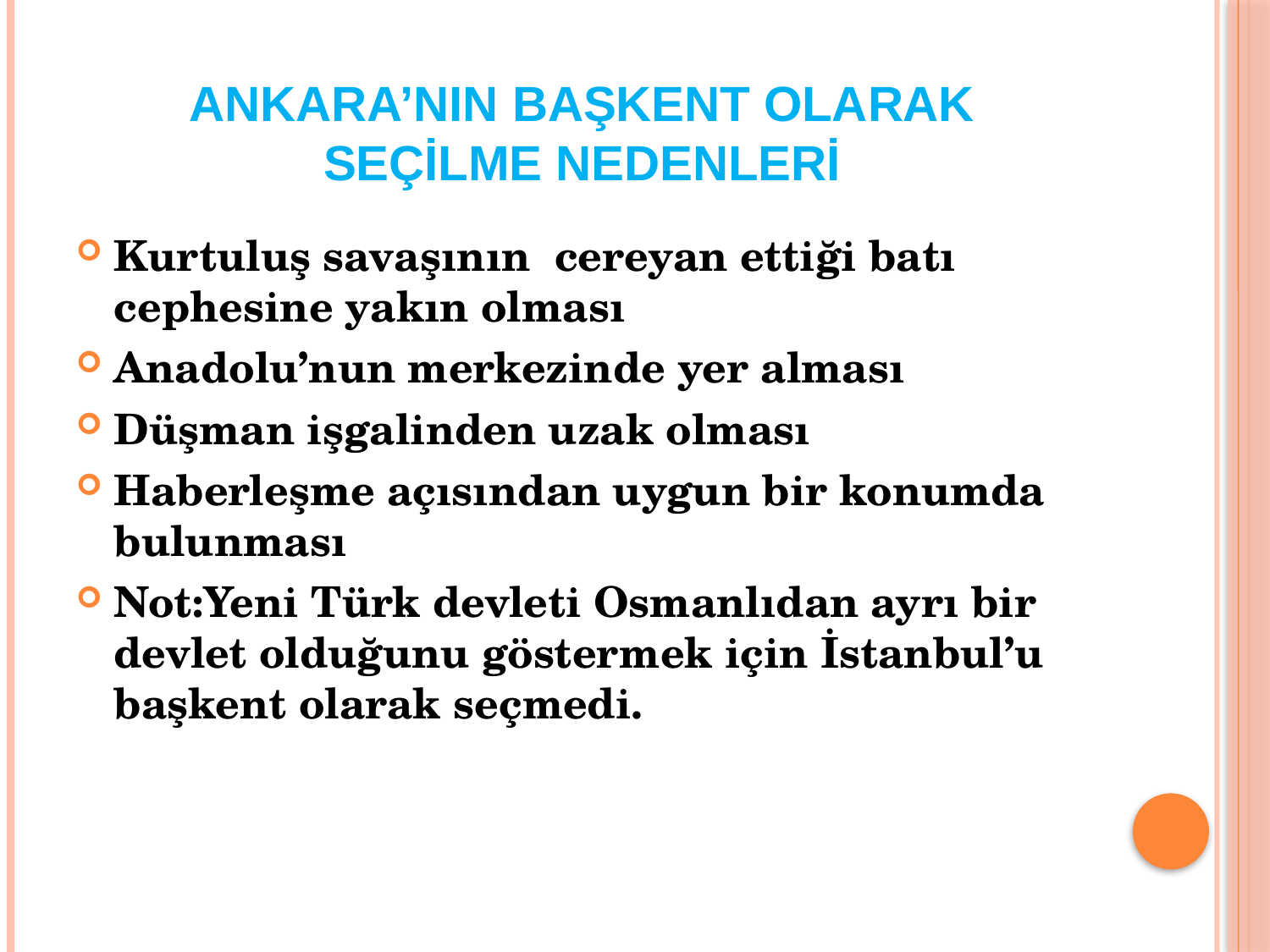

# Ankara’nın başkent Olarak Seçİlme Nedenlerİ
Kurtuluş savaşının  cereyan ettiği batı cephesine yakın olması
Anadolu’nun merkezinde yer alması
Düşman işgalinden uzak olması
Haberleşme açısından uygun bir konumda bulunması
Not:Yeni Türk devleti Osmanlıdan ayrı bir devlet olduğunu göstermek için İstanbul’u başkent olarak seçmedi.